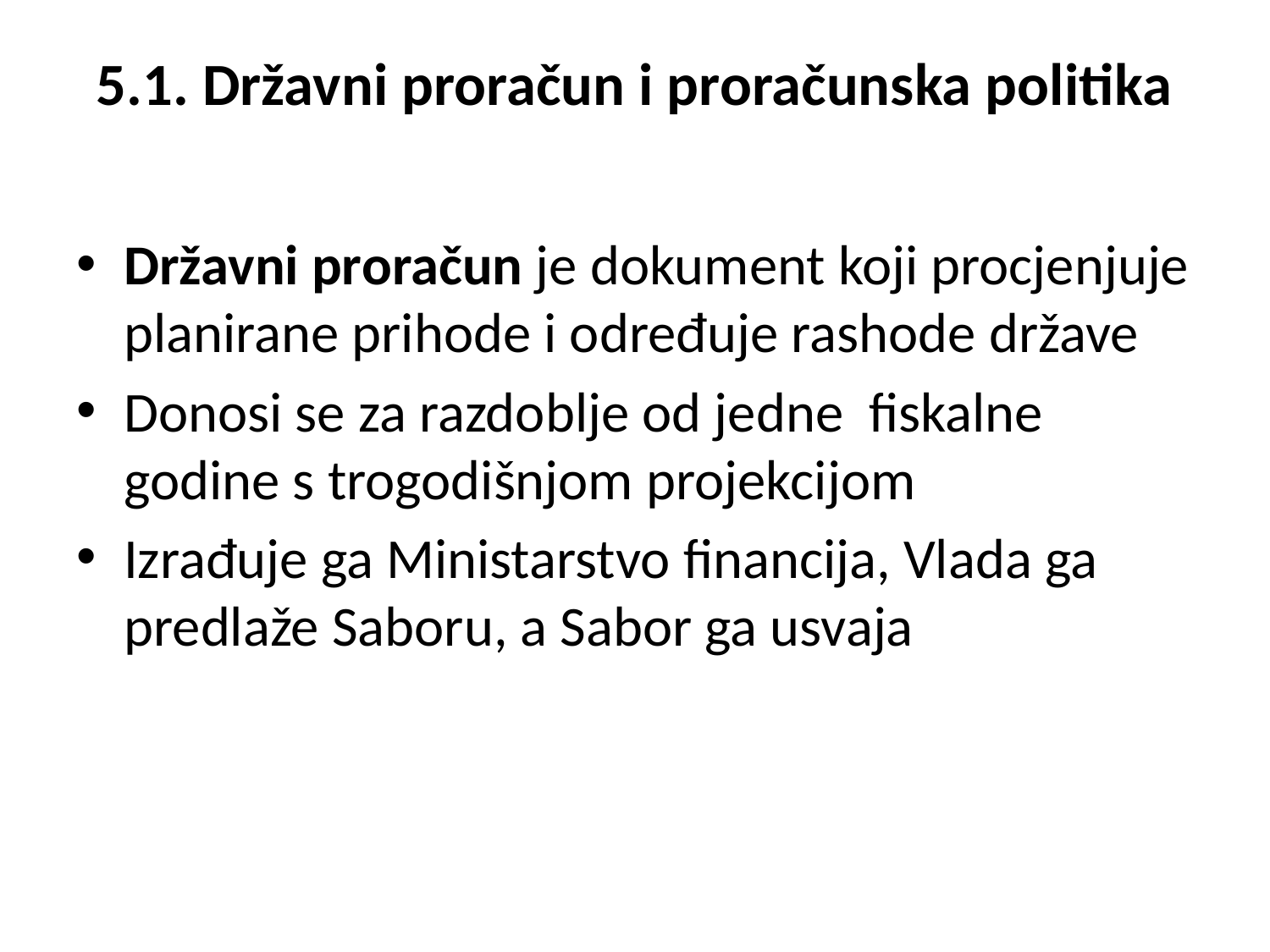

# 5.1. Državni proračun i proračunska politika
Državni proračun je dokument koji procjenjuje planirane prihode i određuje rashode države
Donosi se za razdoblje od jedne  fiskalne godine s trogodišnjom projekcijom
Izrađuje ga Ministarstvo financija, Vlada ga predlaže Saboru, a Sabor ga usvaja